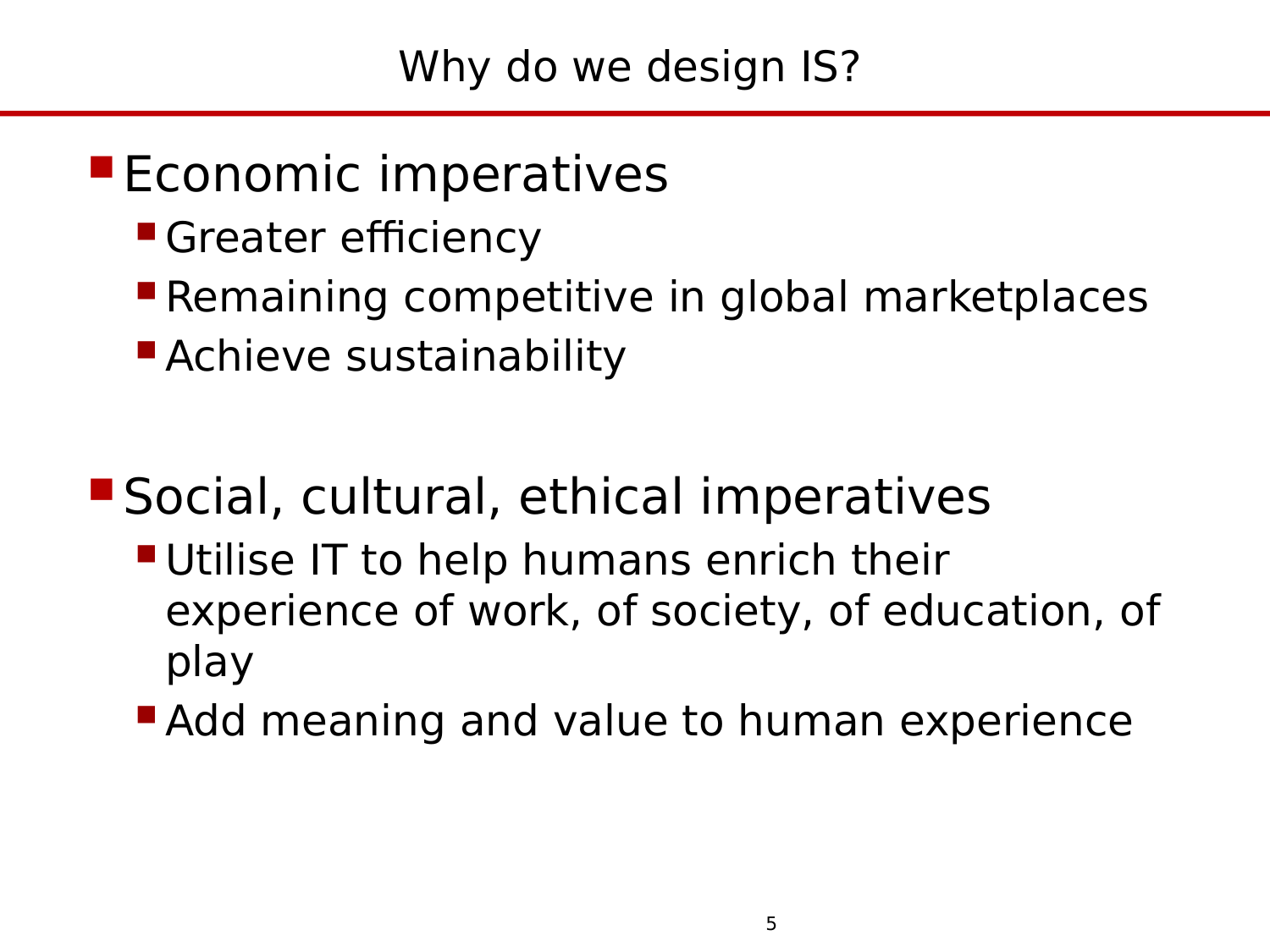

# Why do we design IS?
Economic imperatives
Greater efficiency
Remaining competitive in global marketplaces
Achieve sustainability

Social, cultural, ethical imperatives
Utilise IT to help humans enrich their experience of work, of society, of education, of play
Add meaning and value to human experience

5